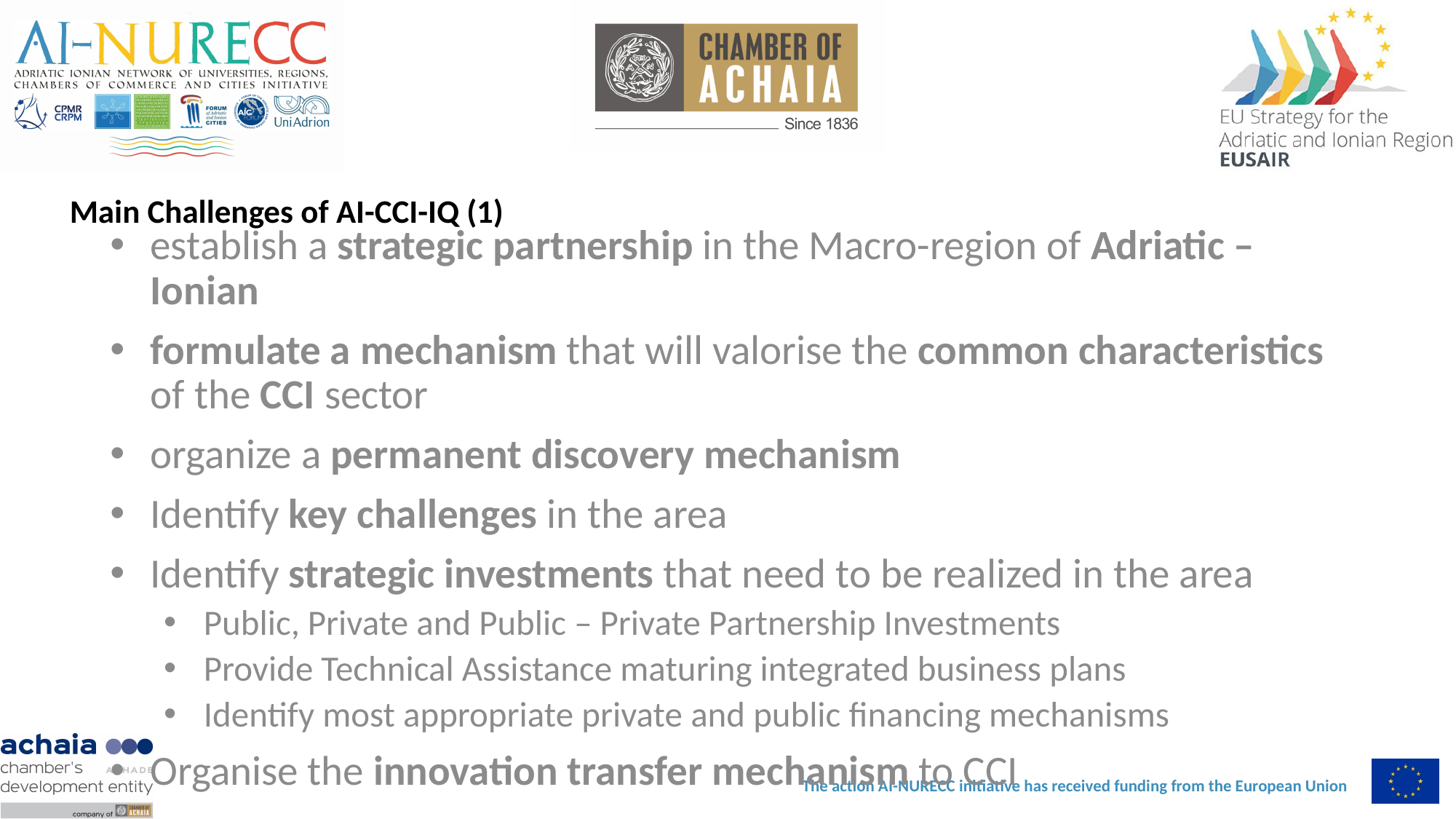

# Main Challenges of AI-CCI-IQ (1)
establish a strategic partnership in the Macro-region of Adriatic – Ionian
formulate a mechanism that will valorise the common characteristics of the CCI sector
organize a permanent discovery mechanism
Identify key challenges in the area
Identify strategic investments that need to be realized in the area
Public, Private and Public – Private Partnership Investments
Provide Technical Assistance maturing integrated business plans
Identify most appropriate private and public financing mechanisms
Organise the innovation transfer mechanism to CCI